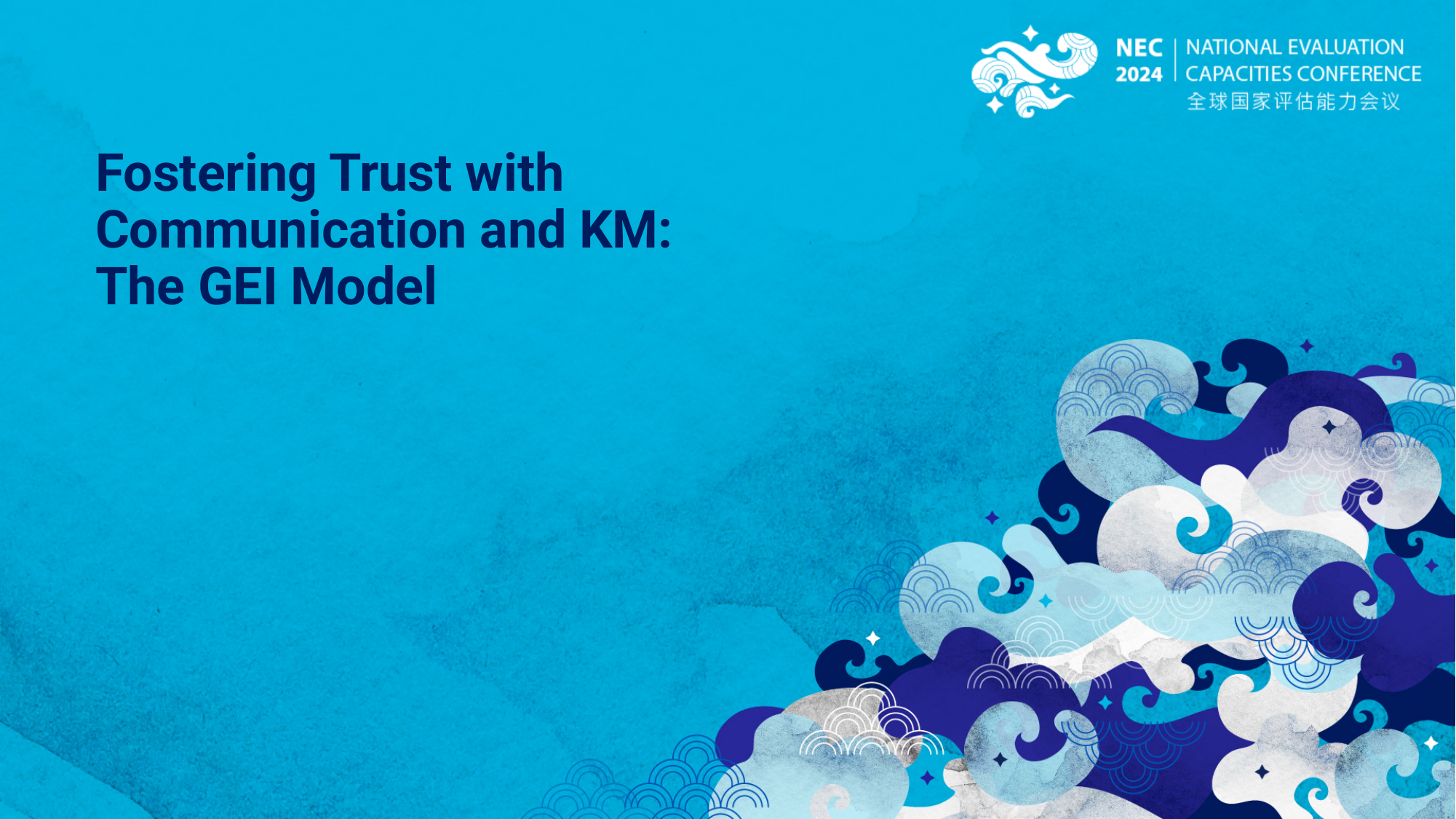

# Fostering Trust with Communication and KM: The GEI Model